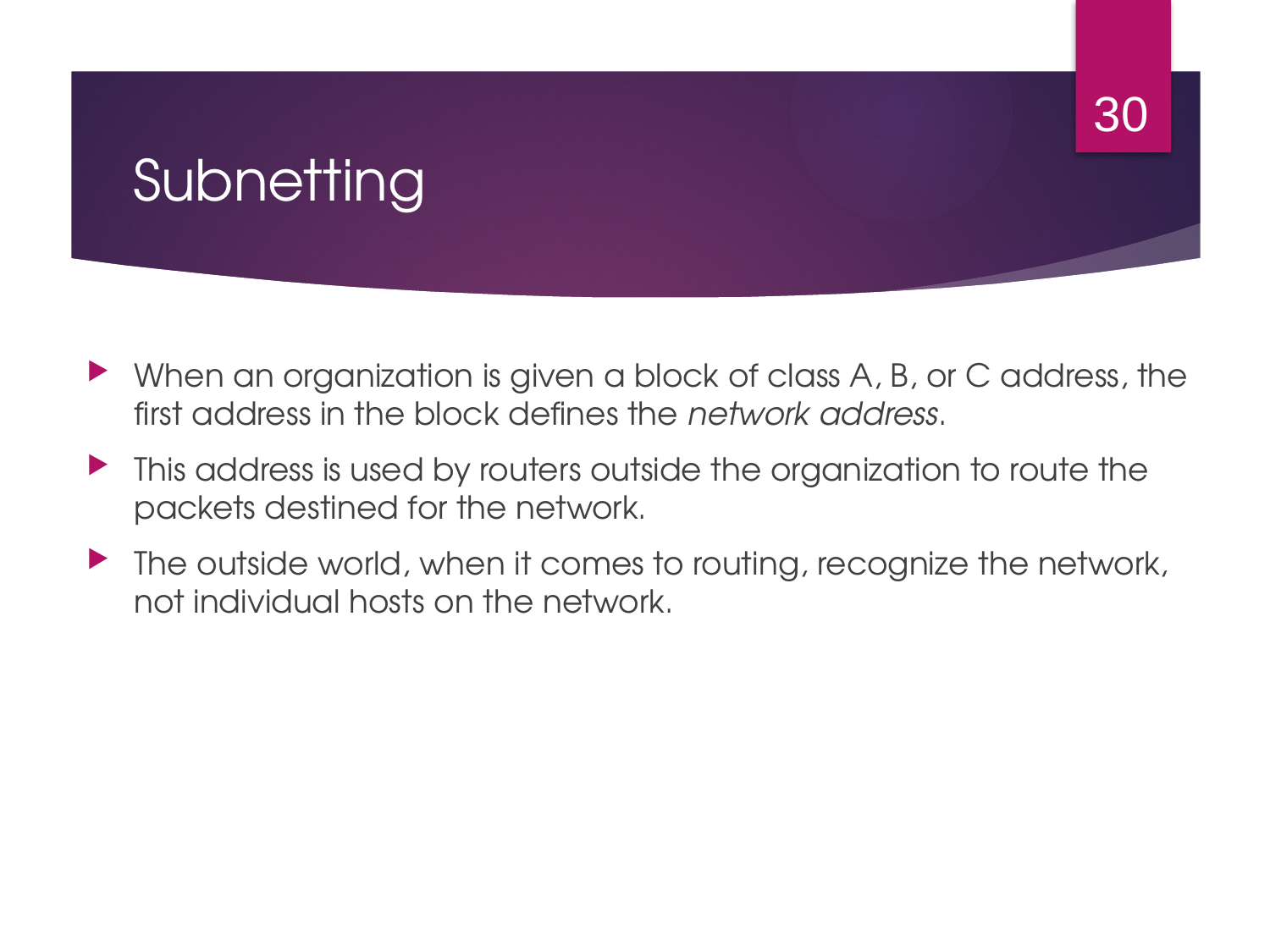

30
# Subnetting
When an organization is given a block of class A, B, or C address, the first address in the block defines the network address.
This address is used by routers outside the organization to route the packets destined for the network.
The outside world, when it comes to routing, recognize the network, not individual hosts on the network.